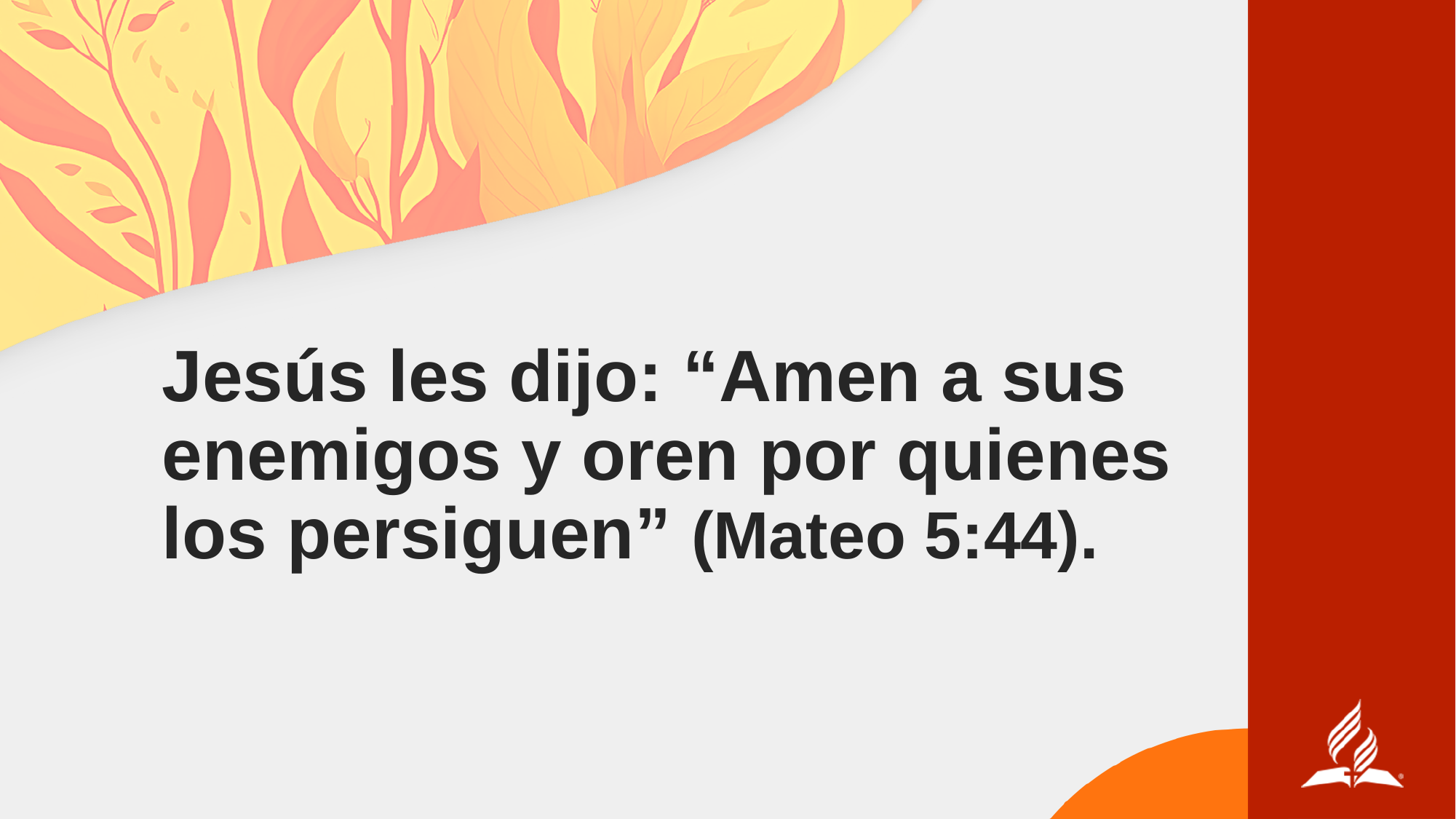

Jesús les dijo: “Amen a sus enemigos y oren por quienes los persiguen” (Mateo 5:44).